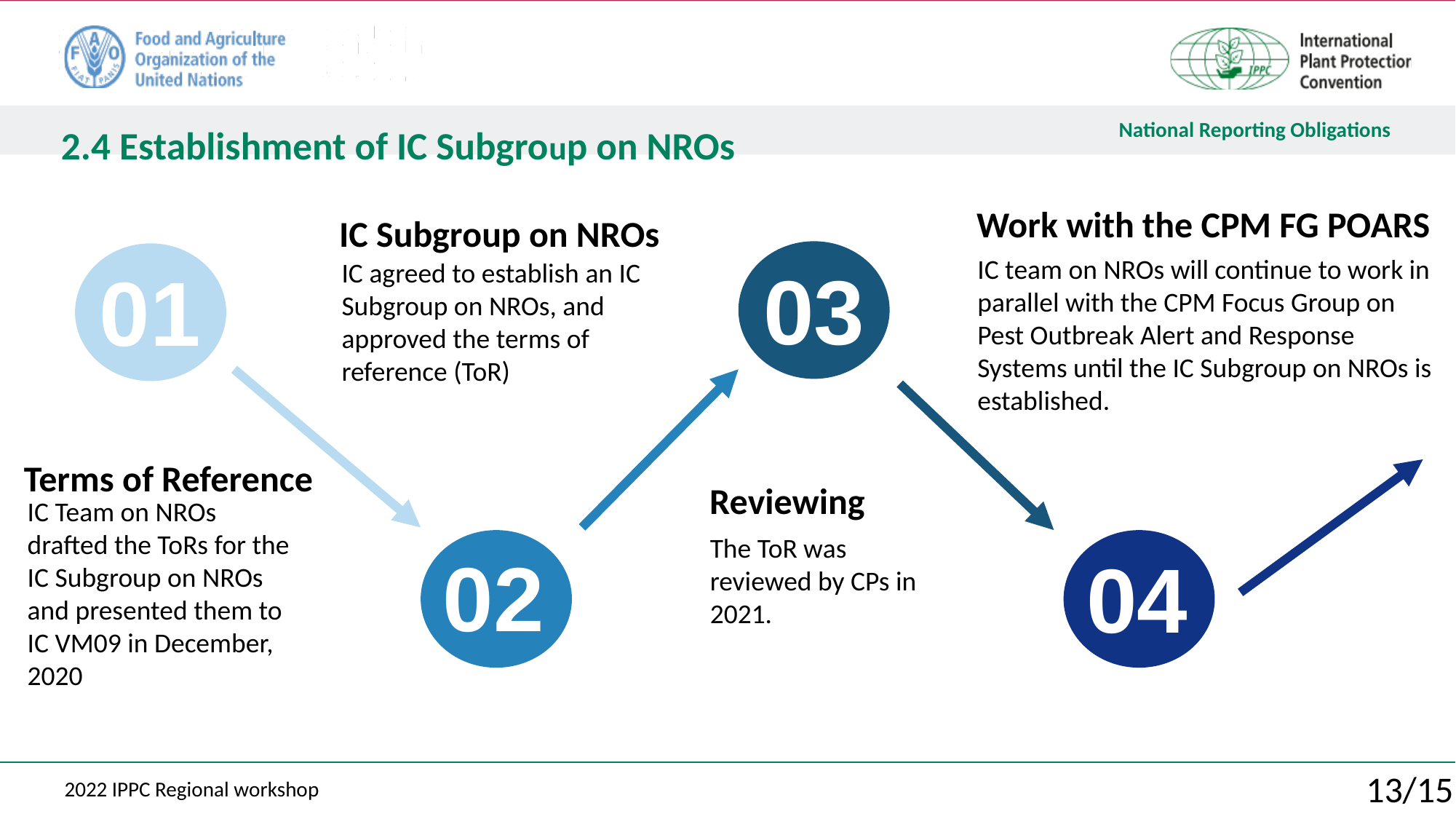

2.4 Establishment of IC Subgroup on NROs
Work with the CPM FG POARS
IC Subgroup on NROs

IC team on NROs will continue to work in parallel with the CPM Focus Group on Pest Outbreak Alert and Response Systems until the IC Subgroup on NROs is established.

IC agreed to establish an IC Subgroup on NROs, and approved the terms of reference (ToR)

03
01
Terms of Reference
Reviewing
IC Team on NROs drafted the ToRs for the IC Subgroup on NROs and presented them to IC VM09 in December, 2020

The ToR was reviewed by CPs in 2021.
02
04
13/15